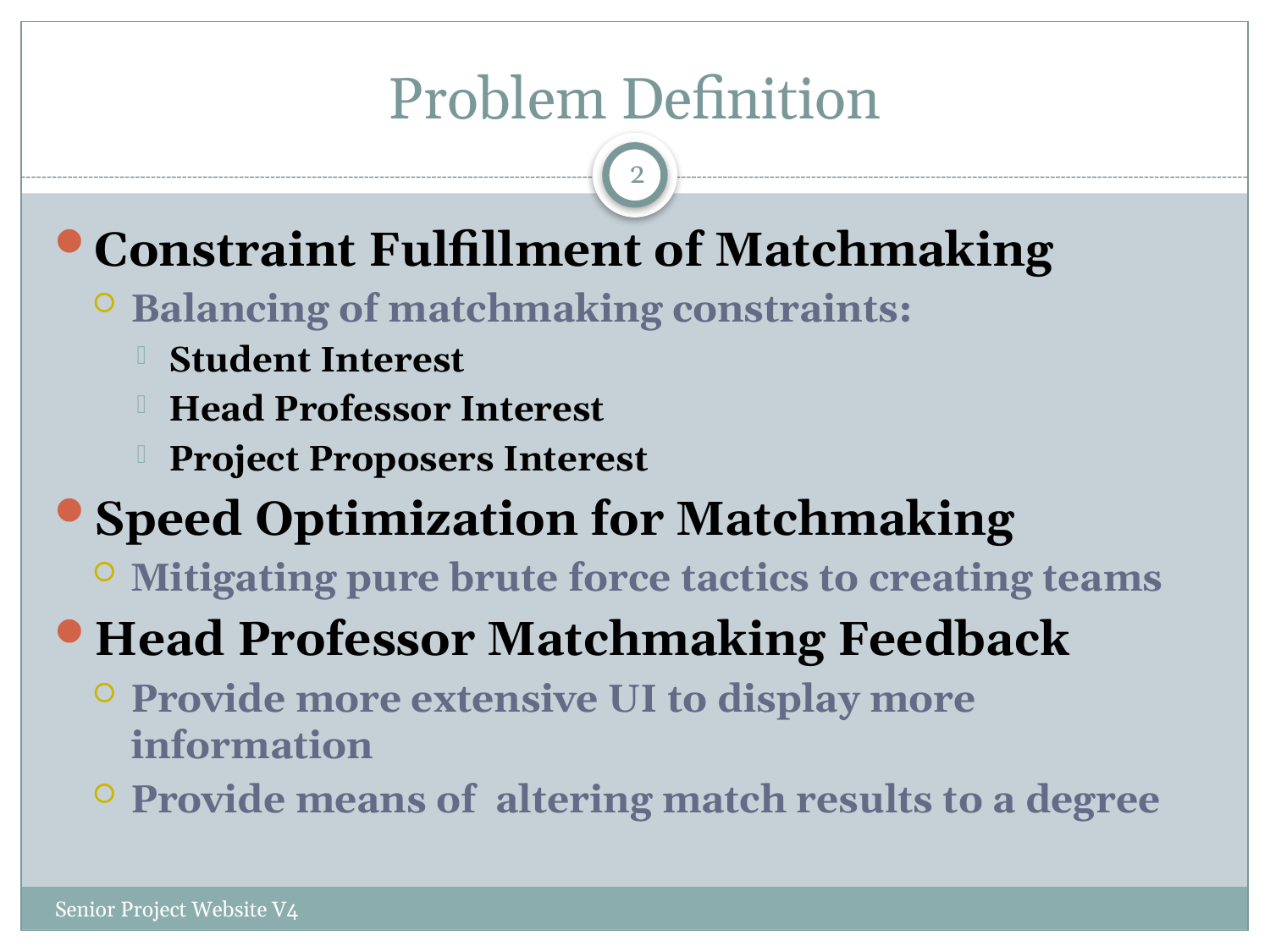

# Problem Definition
2
Constraint Fulfillment of Matchmaking
Balancing of matchmaking constraints:
Student Interest
Head Professor Interest
Project Proposers Interest
Speed Optimization for Matchmaking
Mitigating pure brute force tactics to creating teams
Head Professor Matchmaking Feedback
Provide more extensive UI to display more information
Provide means of  altering match results to a degree

Senior Project Website V4